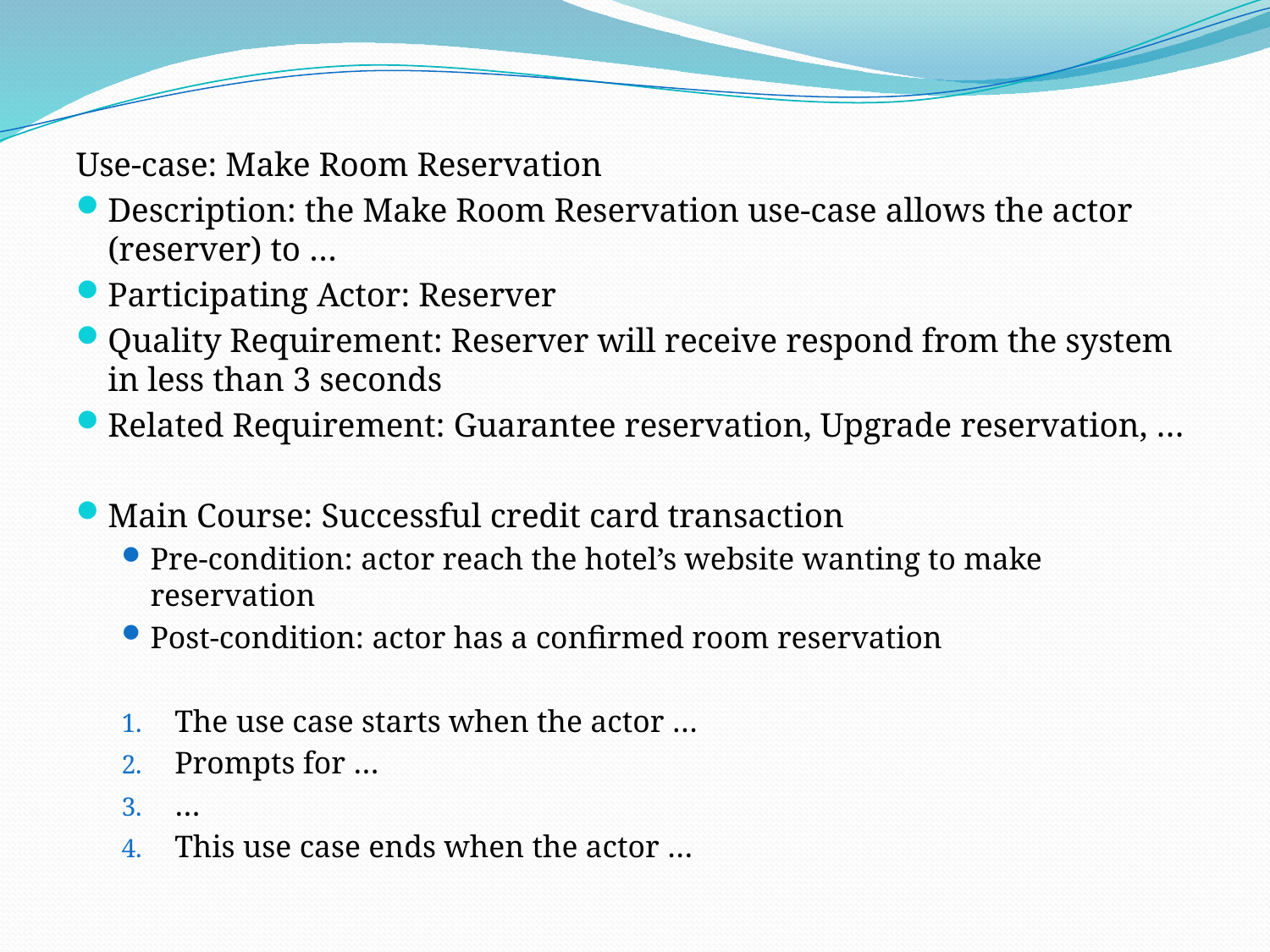

Use-case: Make Room Reservation
Description: the Make Room Reservation use-case allows the actor (reserver) to …
Participating Actor: Reserver
Quality Requirement: Reserver will receive respond from the system in less than 3 seconds
Related Requirement: Guarantee reservation, Upgrade reservation, …

Main Course: Successful credit card transaction
Pre-condition: actor reach the hotel’s website wanting to make reservation
Post-condition: actor has a confirmed room reservation

The use case starts when the actor …
Prompts for …
…
This use case ends when the actor …